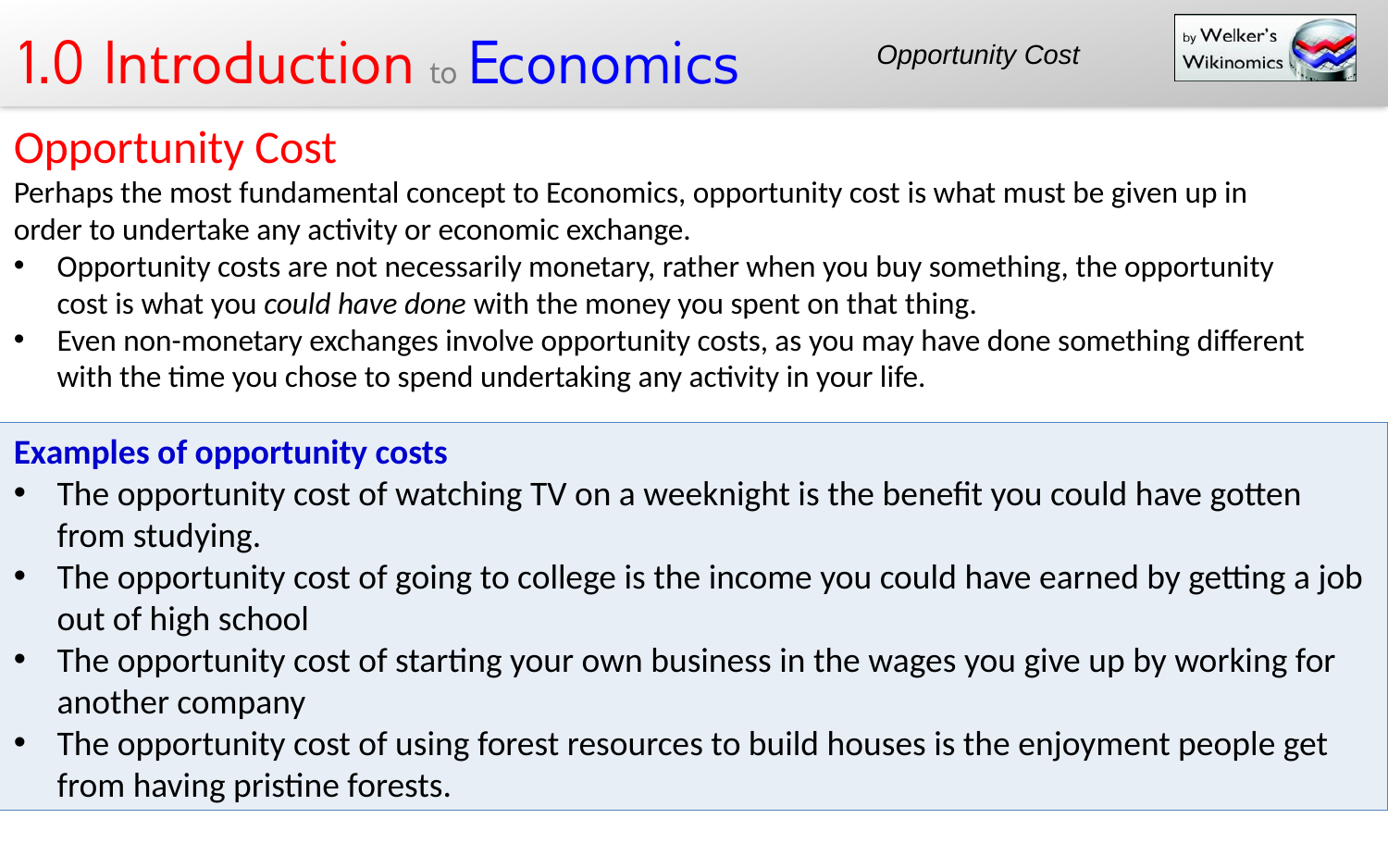

Opportunity Cost
Opportunity Cost
Perhaps the most fundamental concept to Economics, opportunity cost is what must be given up in order to undertake any activity or economic exchange.
Opportunity costs are not necessarily monetary, rather when you buy something, the opportunity cost is what you could have done with the money you spent on that thing.
Even non-monetary exchanges involve opportunity costs, as you may have done something different with the time you chose to spend undertaking any activity in your life.
Examples of opportunity costs
The opportunity cost of watching TV on a weeknight is the benefit you could have gotten from studying.
The opportunity cost of going to college is the income you could have earned by getting a job out of high school
The opportunity cost of starting your own business in the wages you give up by working for another company
The opportunity cost of using forest resources to build houses is the enjoyment people get from having pristine forests.